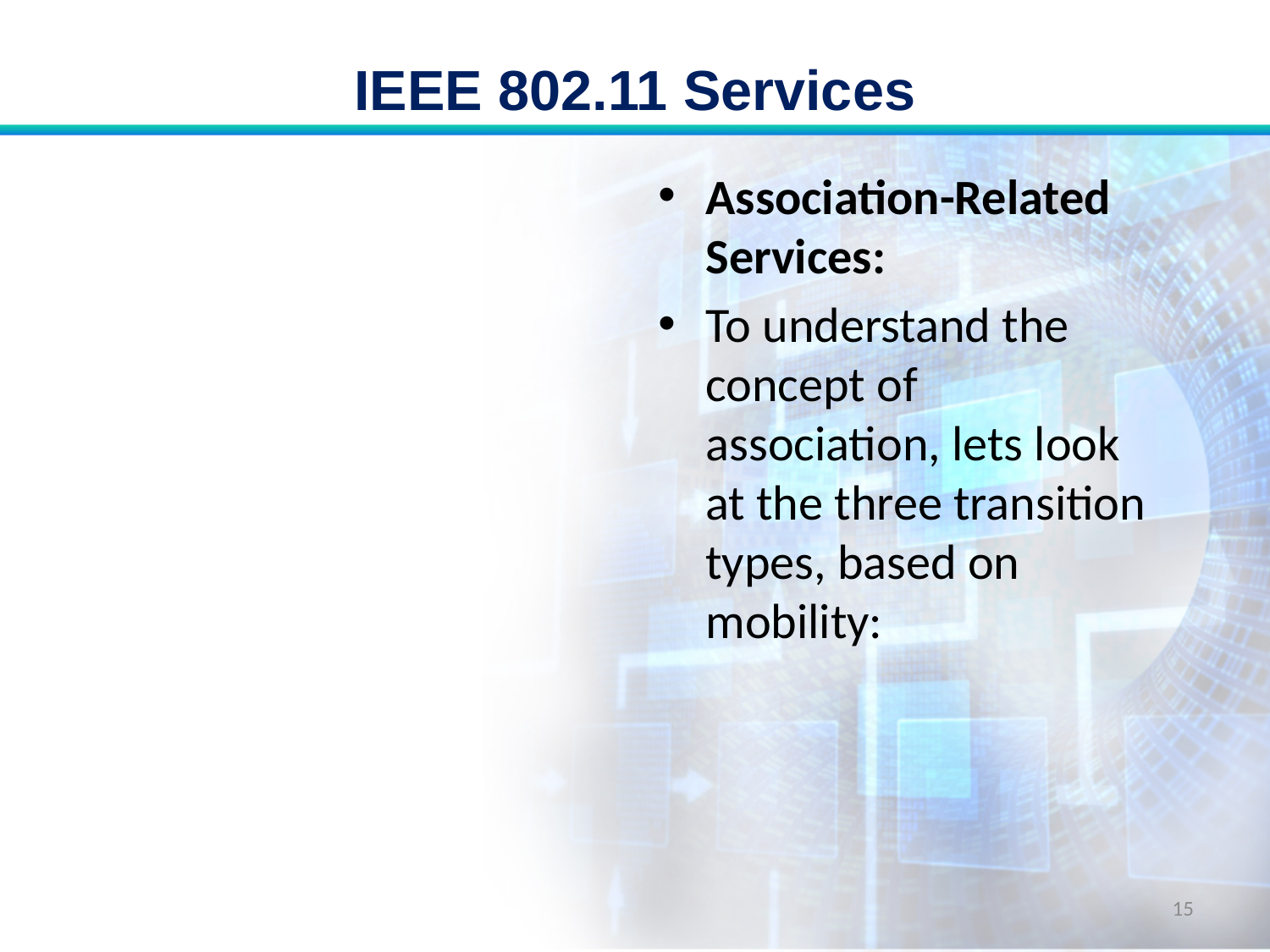

# IEEE 802.11 Services
Association-Related Services:
To understand the concept of association, lets look at the three transition types, based on mobility:

15